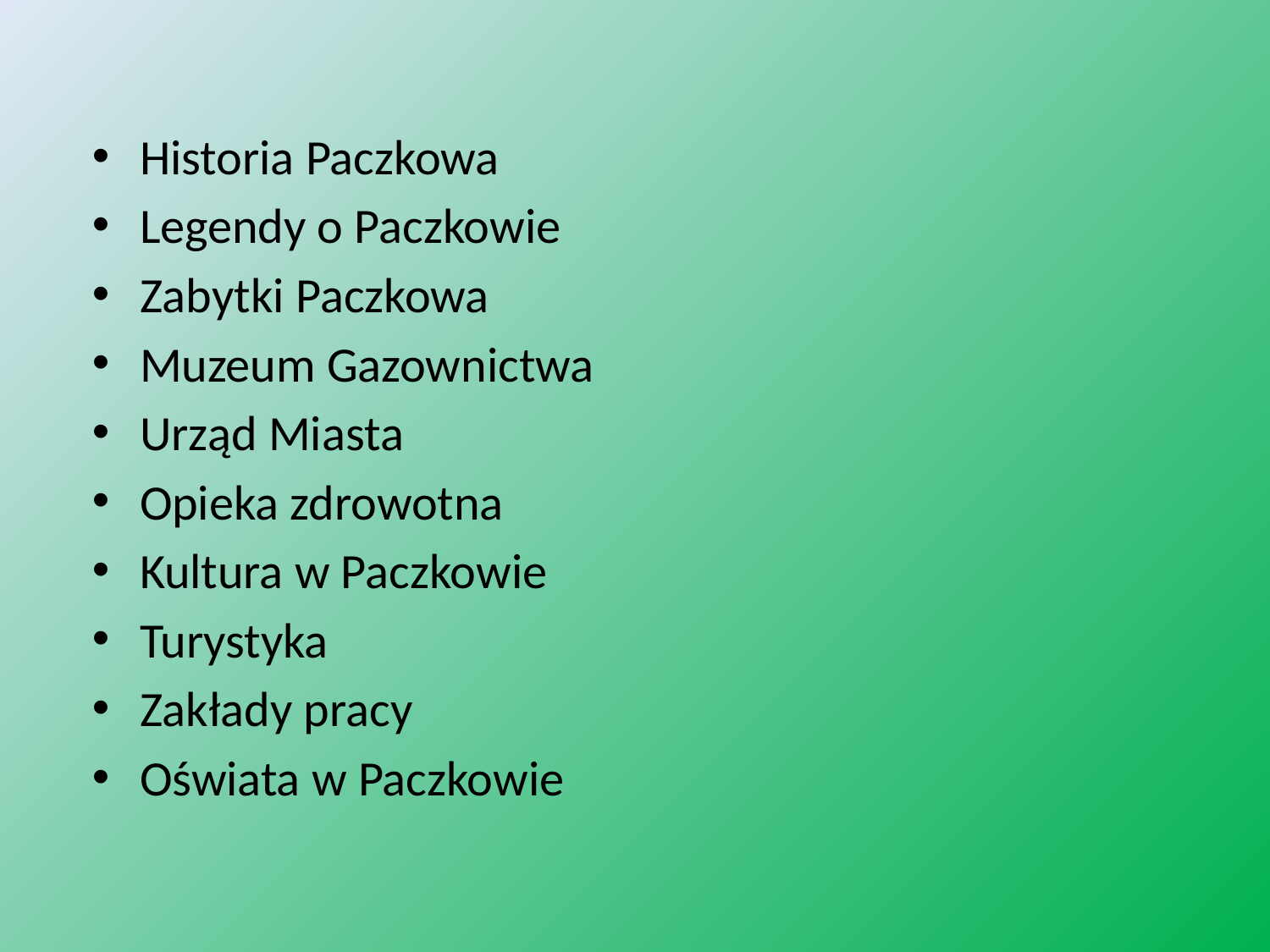

Historia Paczkowa
Legendy o Paczkowie
Zabytki Paczkowa
Muzeum Gazownictwa
Urząd Miasta
Opieka zdrowotna
Kultura w Paczkowie
Turystyka
Zakłady pracy
Oświata w Paczkowie